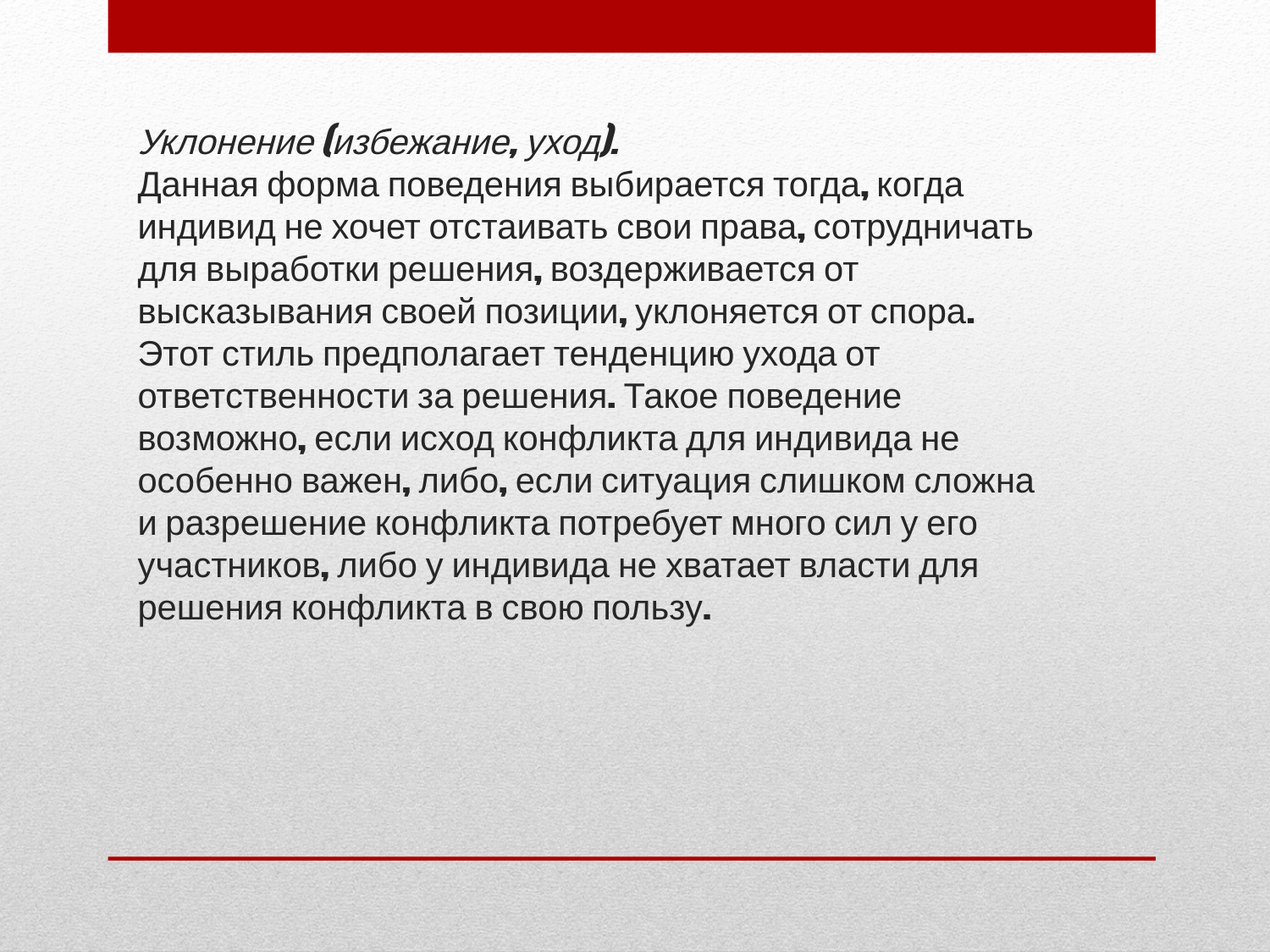

# Уклонение (избежание, уход). Данная форма поведения выбирается тогда, когда индивид не хочет отстаивать свои права, сотрудничать для выработки решения, воздерживается от высказывания своей позиции, уклоняется от спора. Этот стиль предполагает тенденцию ухода от ответственности за решения. Такое поведение возможно, если исход конфликта для индивида не особенно важен, либо, если ситуация слишком сложна и разрешение конфликта потребует много сил у его участников, либо у индивида не хватает власти для решения конфликта в свою пользу.